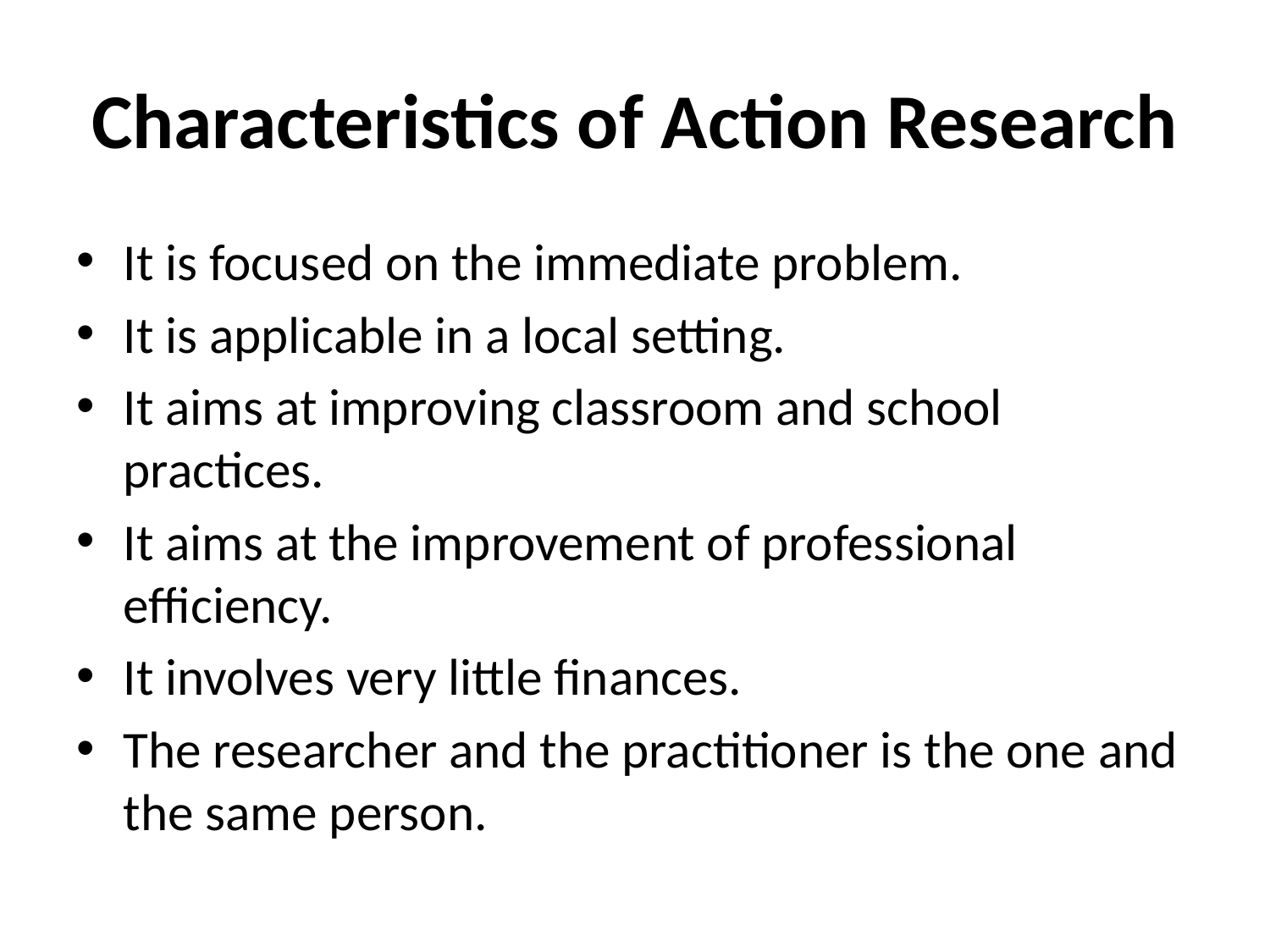

# Characteristics of Action Research
It is focused on the immediate problem.
It is applicable in a local setting.
It aims at improving classroom and school practices.
It aims at the improvement of professional efficiency.
It involves very little finances.
The researcher and the practitioner is the one and the same person.